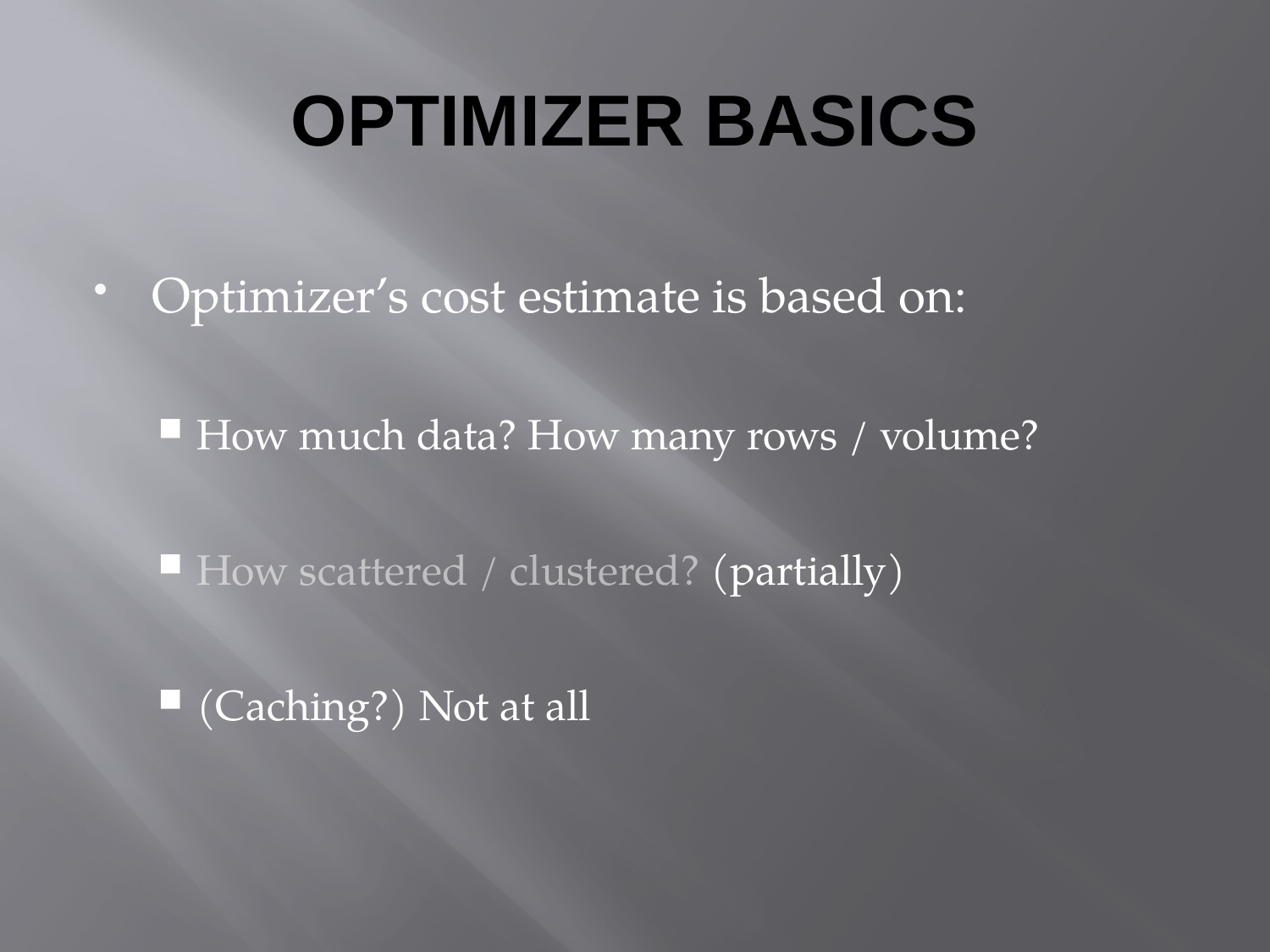

# OPTIMIZER BASICS
Optimizer’s cost estimate is based on:
How much data? How many rows / volume?
How scattered / clustered? (partially)
(Caching?) Not at all